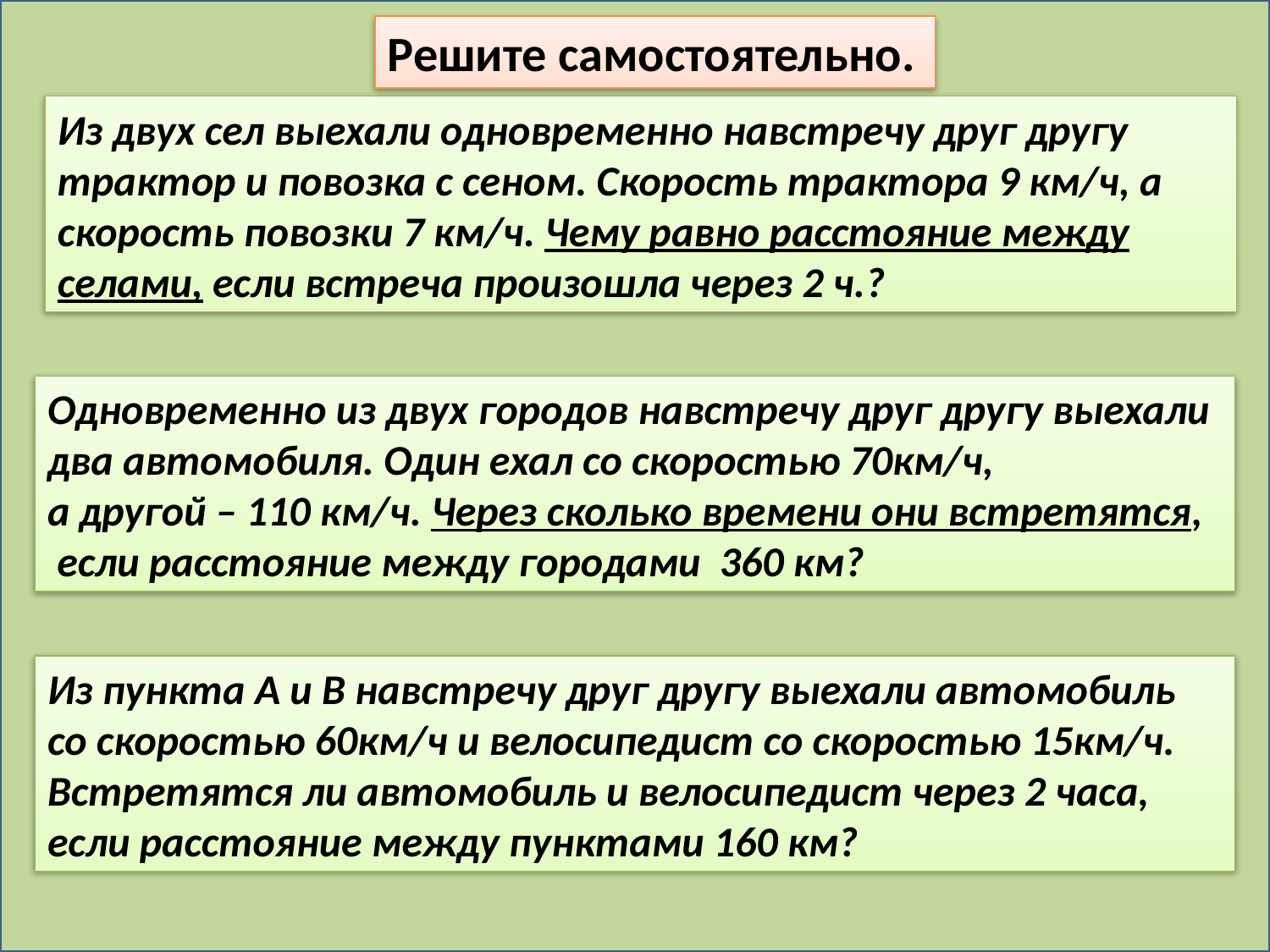

Решите самостоятельно.
Из двух сел выехали одновременно навстречу друг другу трактор и повозка с сеном. Скорость трактора 9 км/ч, а скорость повозки 7 км/ч. Чему равно расстояние между селами, если встреча произошла через 2 ч.?
Одновременно из двух городов навстречу друг другу выехали
два автомобиля. Один ехал со скоростью 70км/ч,
а другой – 110 км/ч. Через сколько времени они встретятся,
 если расстояние между городами  360 км?
Из пункта A и В навстречу друг другу выехали автомобиль со скоростью 60км/ч и велосипедист со скоростью 15км/ч.
Встретятся ли автомобиль и велосипедист через 2 часа, если расстояние между пунктами 160 км?